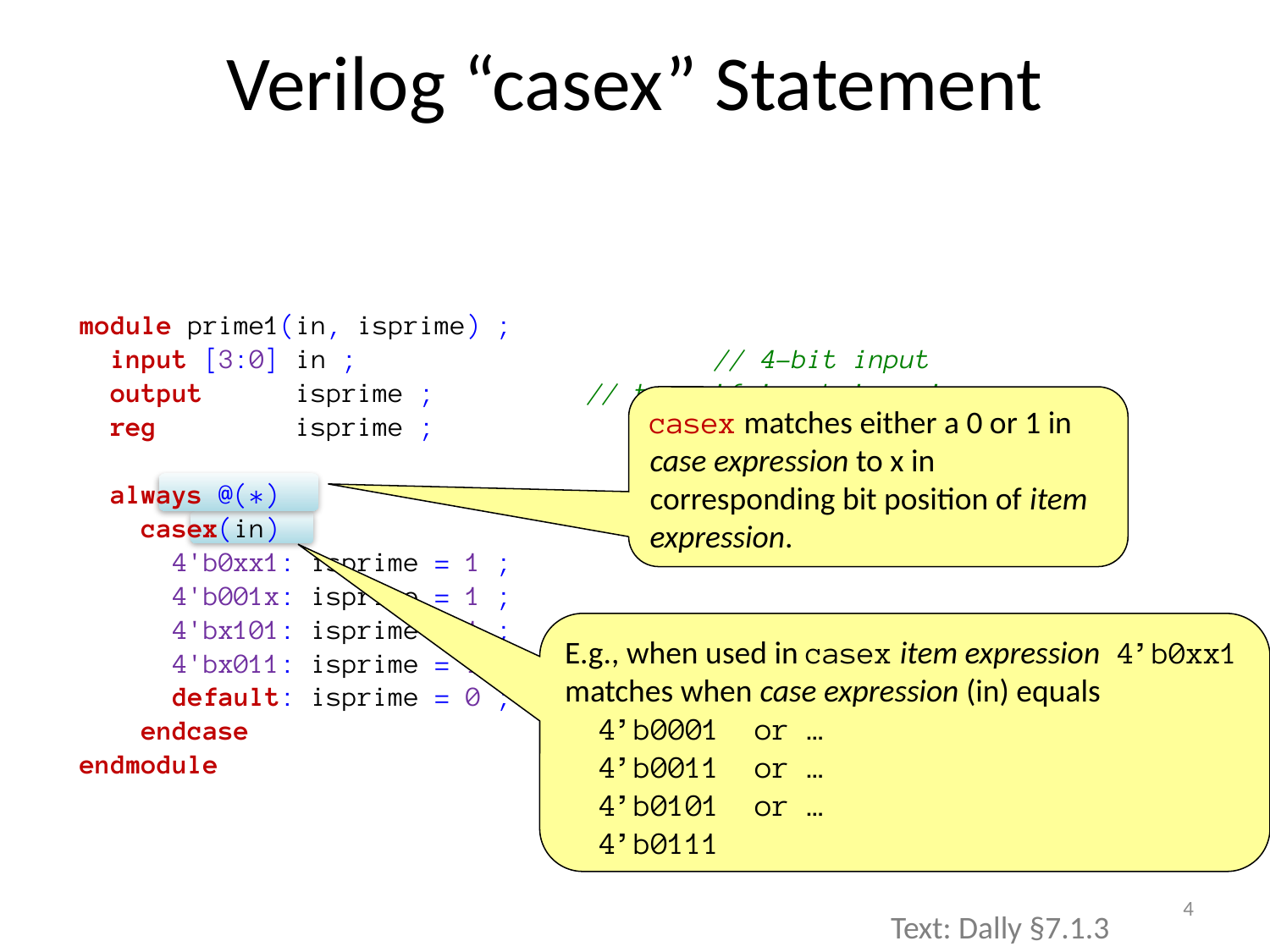

# Verilog “casex” Statement

module prime1(in, isprime) ;
  input [3:0] in ;			// 4-bit input
  output      isprime ;		// true if input is prime
  reg         isprime ;

  always @(*)
    casex(in)
      4'b0xx1: isprime = 1 ;
      4'b001x: isprime = 1 ;
      4'bx101: isprime = 1 ;
      4'bx011: isprime = 1 ;
      default: isprime = 0 ;
    endcase
endmodule
casex matches either a 0 or 1 in case expression to x in corresponding bit position of item expression.

E.g., when used in casex item expression 4’b0xx1 matches when case expression (in) equals
  4’b0001  or …
  4’b0011  or …
  4’b0101  or …
  4’b0111

4
Text: Dally §7.1.3